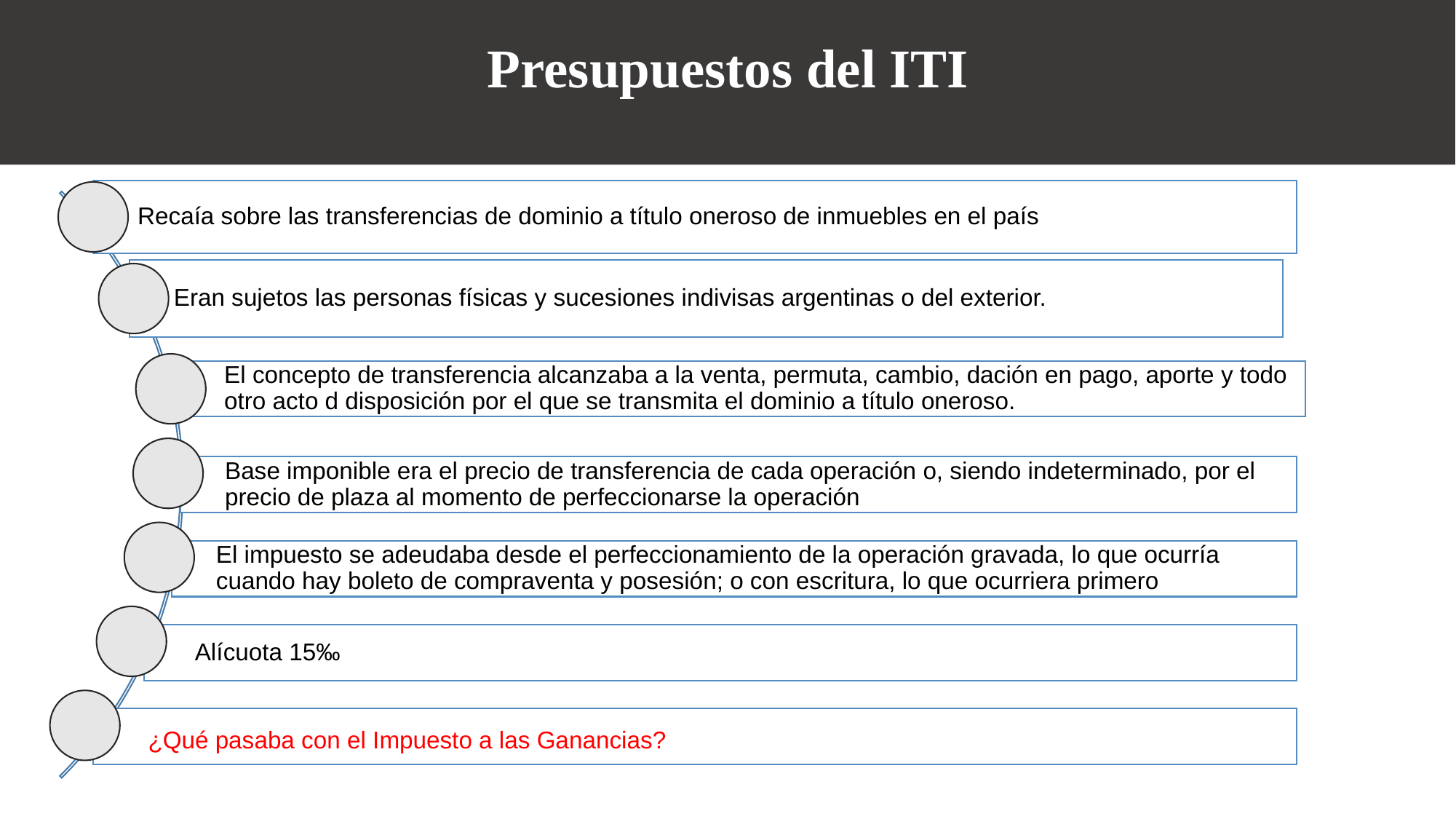

Presupuestos del ITI

Recaía sobre las transferencias de dominio a título oneroso de inmuebles en el país
Eran sujetos las personas físicas y sucesiones indivisas argentinas o del exterior.
El concepto de transferencia alcanzaba a la venta, permuta, cambio, dación en pago, aporte y todo otro acto d disposición por el que se transmita el dominio a título oneroso.
Base imponible era el precio de transferencia de cada operación o, siendo indeterminado, por el precio de plaza al momento de perfeccionarse la operación
El impuesto se adeudaba desde el perfeccionamiento de la operación gravada, lo que ocurría cuando hay boleto de compraventa y posesión; o con escritura, lo que ocurriera primero
 Alícuota 15‰
 ¿Qué pasaba con el Impuesto a las Ganancias?